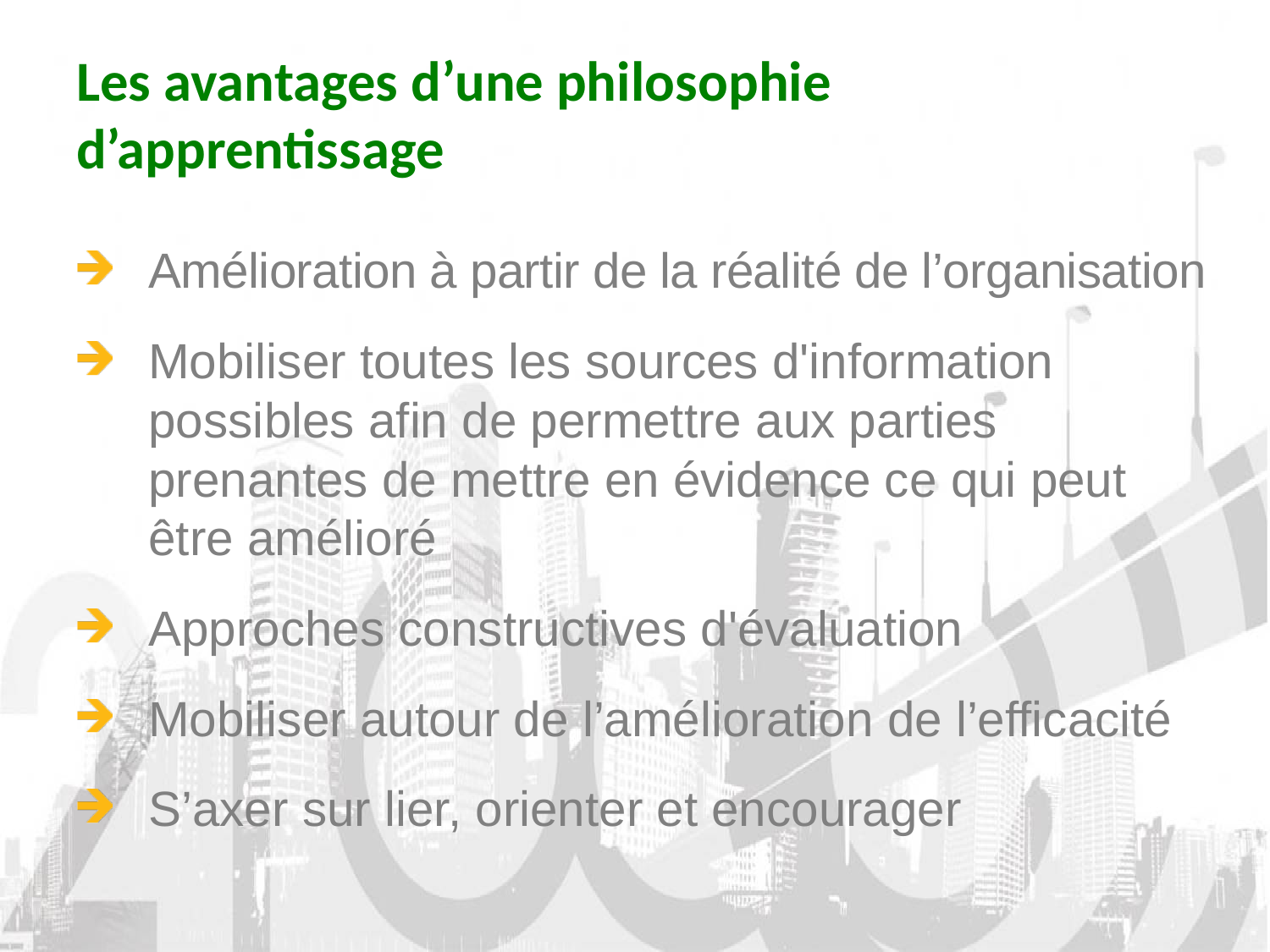

# Les avantages d’une philosophie d’apprentissage
Amélioration à partir de la réalité de l’organisation
Mobiliser toutes les sources d'information possibles afin de permettre aux parties prenantes de mettre en évidence ce qui peut être amélioré
Approches constructives d'évaluation
Mobiliser autour de l’amélioration de l’efficacité
S’axer sur lier, orienter et encourager